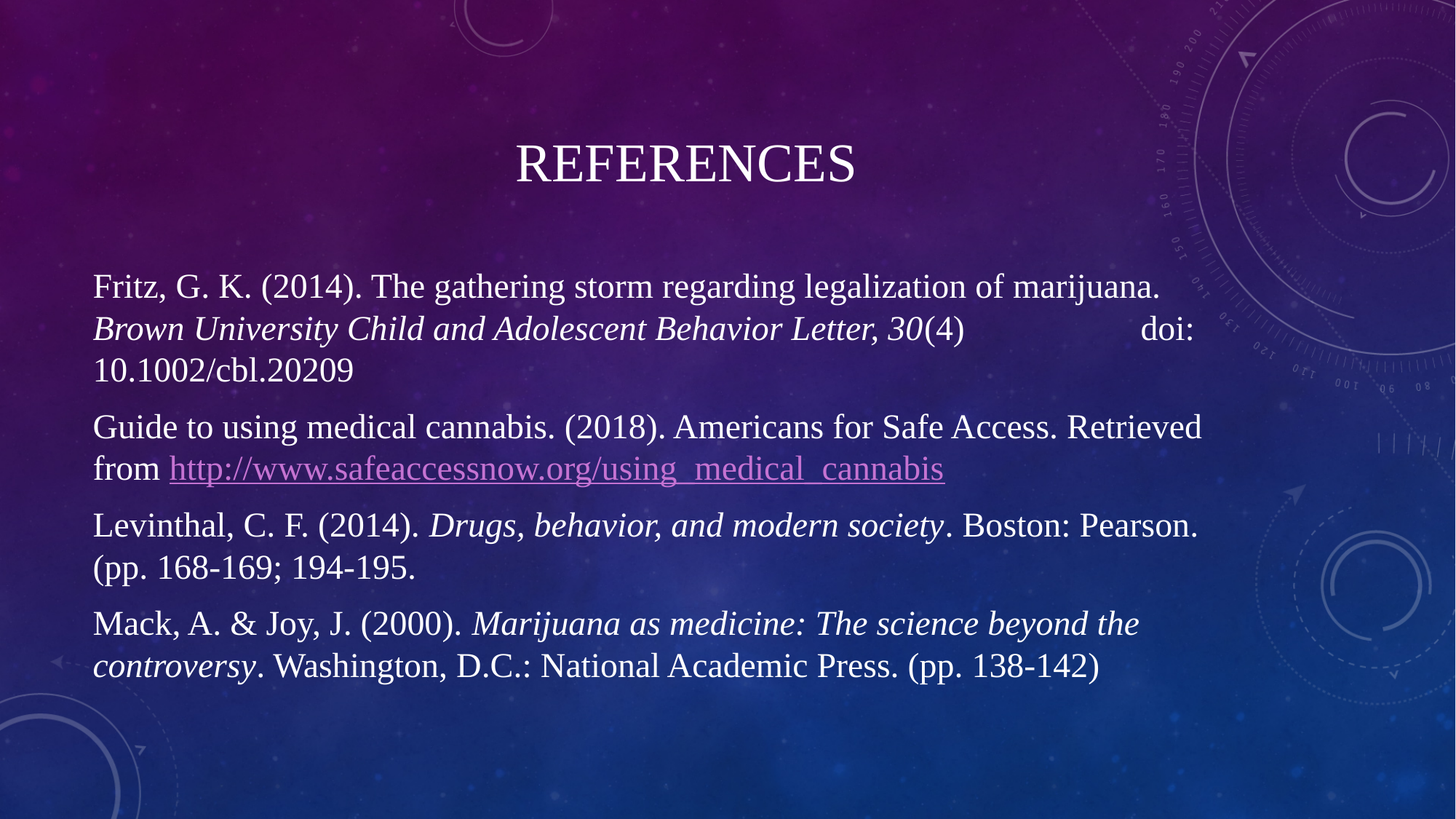

# References
Fritz, G. K. (2014). The gathering storm regarding legalization of marijuana. 	Brown University Child and Adolescent Behavior Letter, 30(4)                    	doi: 10.1002/cbl.20209
Guide to using medical cannabis. (2018). Americans for Safe Access. Retrieved 	from http://www.safeaccessnow.org/using_medical_cannabis
Levinthal, C. F. (2014). Drugs, behavior, and modern society. Boston: Pearson. 	(pp. 168-169; 194-195.
Mack, A. & Joy, J. (2000). Marijuana as medicine: The science beyond the 	controversy. Washington, D.C.: National Academic Press. (pp. 138-142)